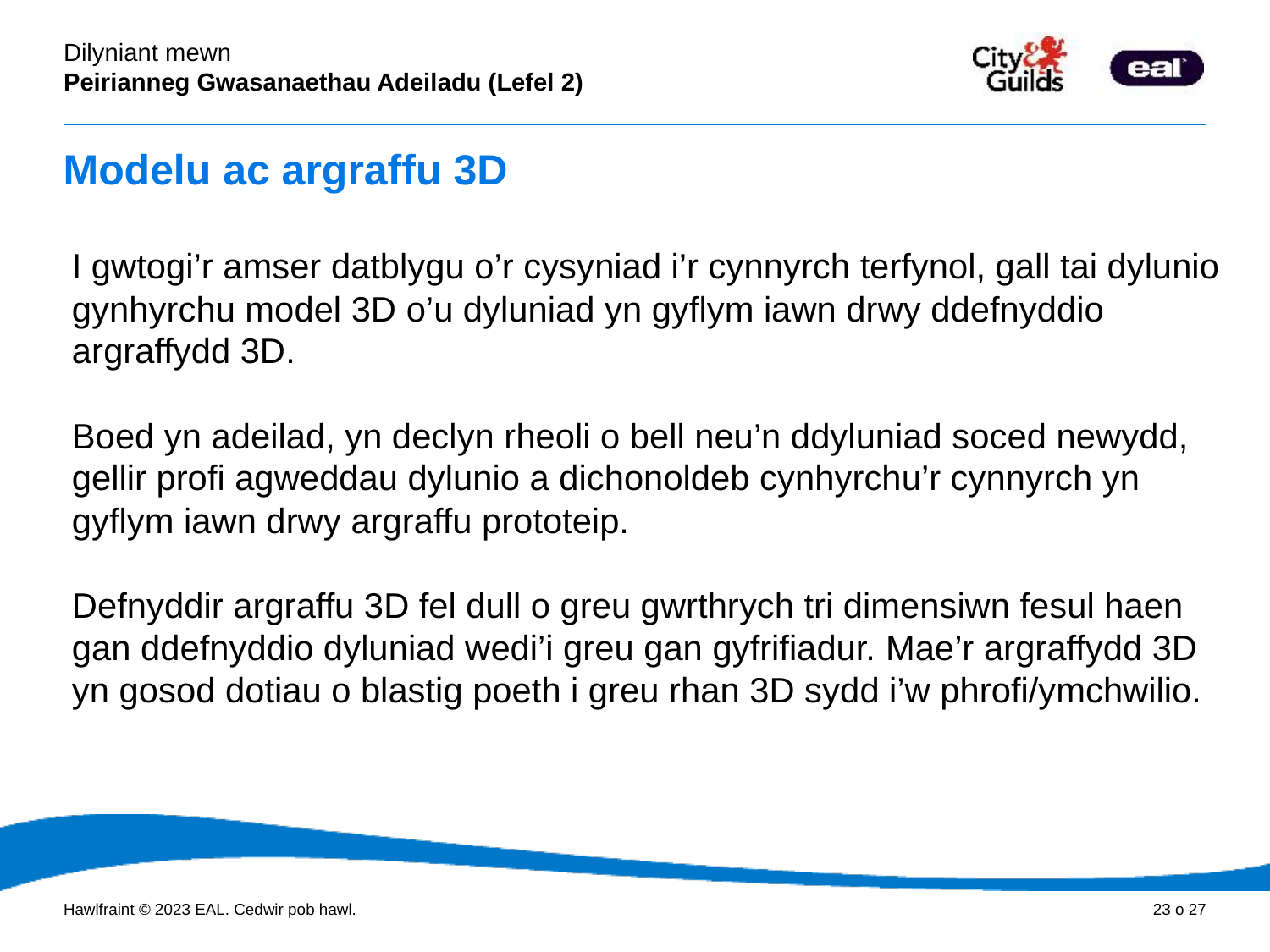

Modelu ac argraffu 3D

I gwtogi’r amser datblygu o’r cysyniad i’r cynnyrch terfynol, gall tai dylunio gynhyrchu model 3D o’u dyluniad yn gyflym iawn drwy ddefnyddio argraffydd 3D.

Boed yn adeilad, yn declyn rheoli o bell neu’n ddyluniad soced newydd, gellir profi agweddau dylunio a dichonoldeb cynhyrchu’r cynnyrch yn gyflym iawn drwy argraffu prototeip.

Defnyddir argraffu 3D fel dull o greu gwrthrych tri dimensiwn fesul haen gan ddefnyddio dyluniad wedi’i greu gan gyfrifiadur. Mae’r argraffydd 3D yn gosod dotiau o blastig poeth i greu rhan 3D sydd i’w phrofi/ymchwilio.